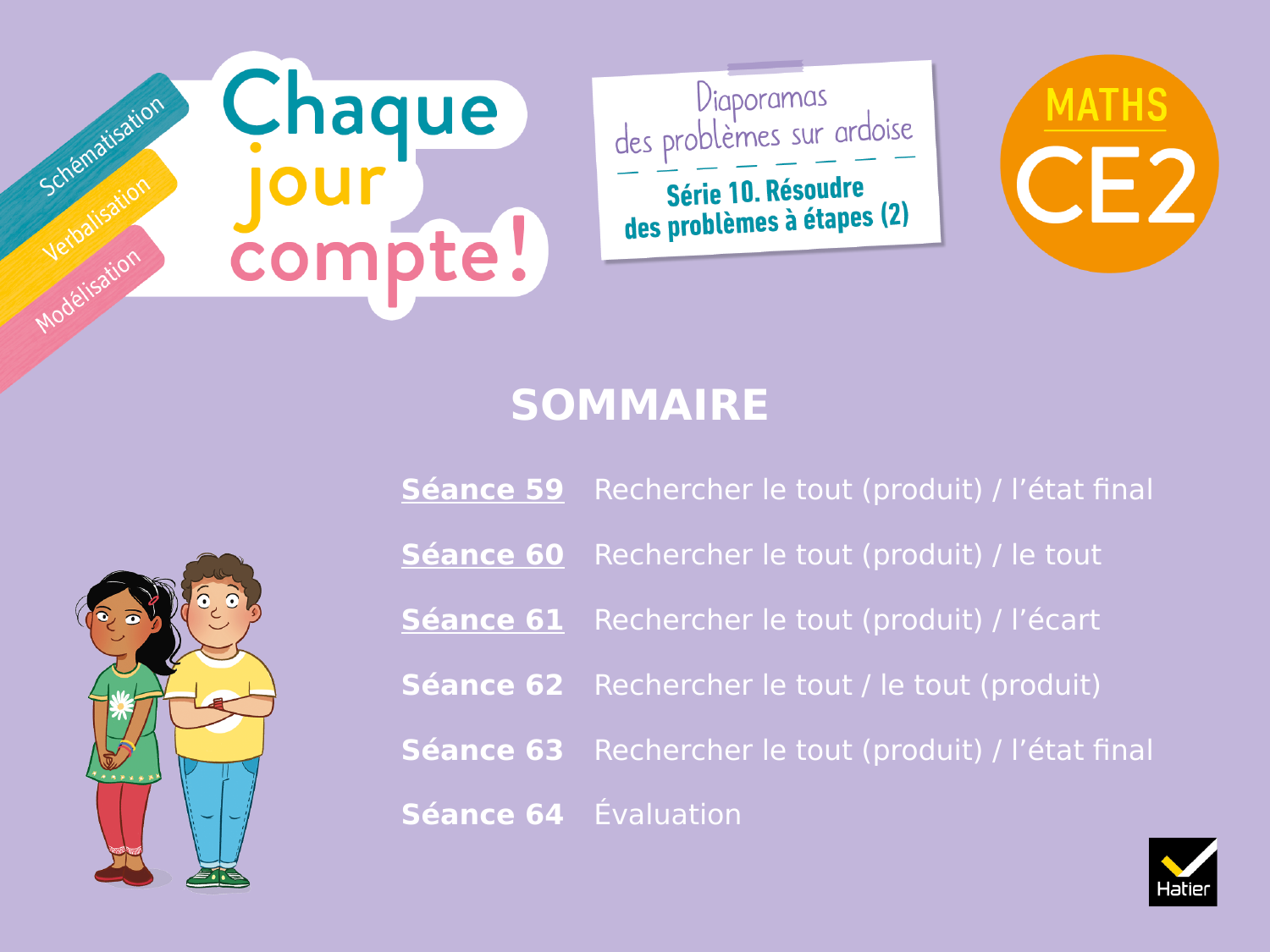

SOMMAIRE
Séance 59   Rechercher le tout (produit) / l’état final

Séance 60   Rechercher le tout (produit) / le tout

Séance 61   Rechercher le tout (produit) / l’écart

Séance 62   Rechercher le tout / le tout (produit)

Séance 63   Rechercher le tout (produit) / l’état final

Séance 64   Évaluation